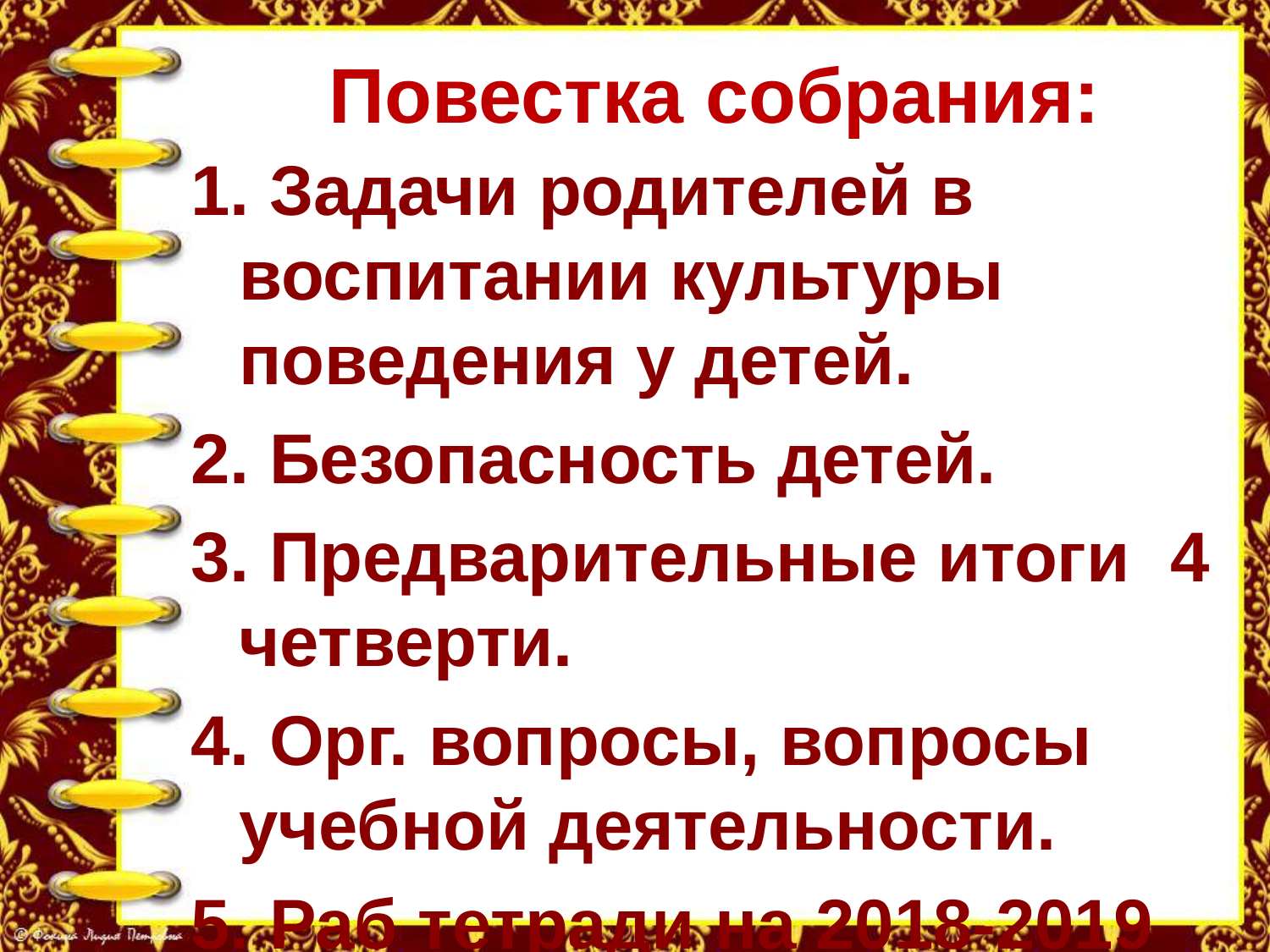

# Повестка собрания:
1. Задачи родителей в воспитании культуры поведения у детей.
2. Безопасность детей.
3. Предварительные итоги  4 четверти.
4. Орг. вопросы, вопросы учебной деятельности.
5. Раб тетради на 2018-2019 уч. год.